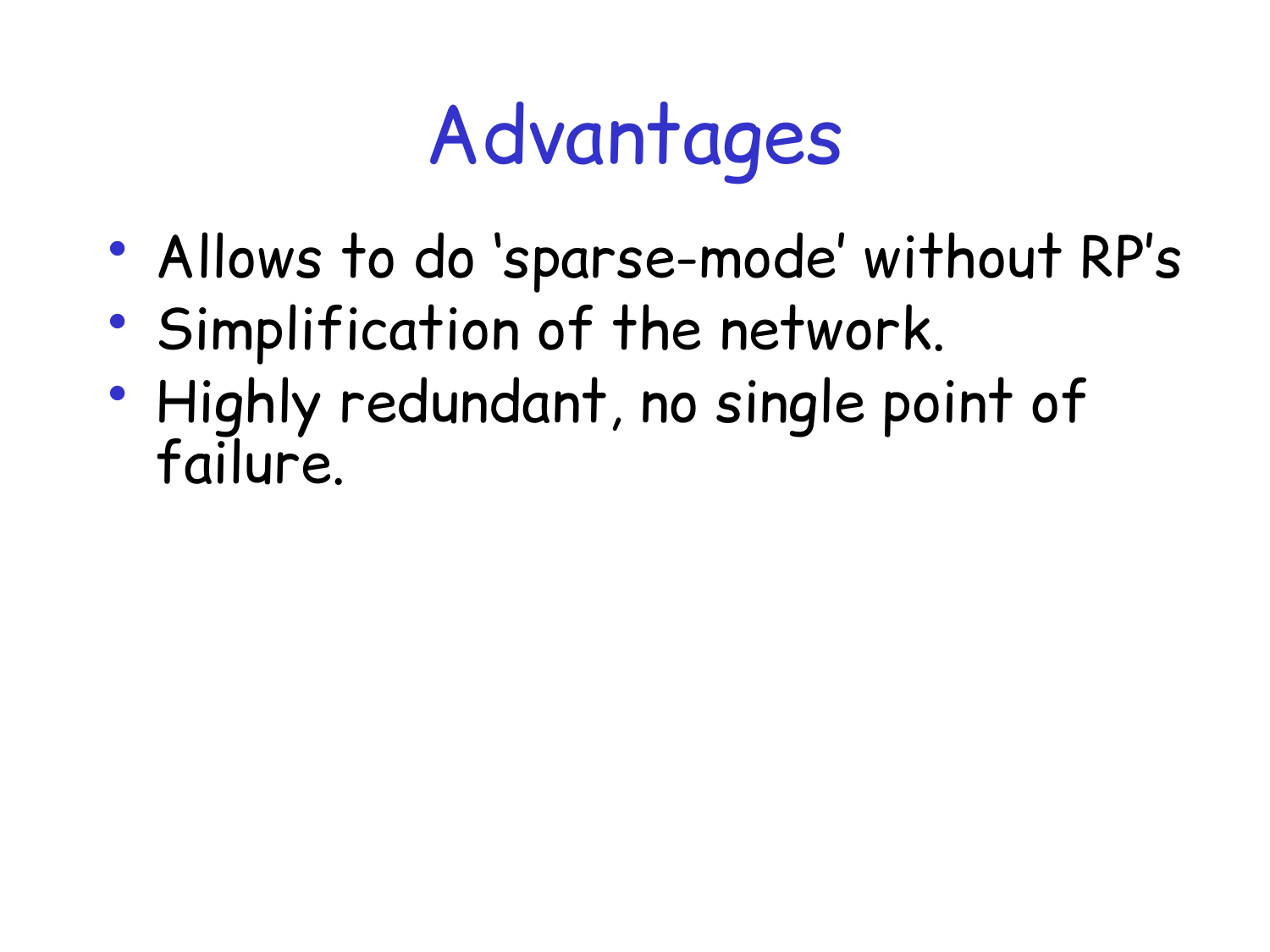

# Advantages
Allows to do ‘sparse-mode’ without RP’s
Simplification of the network.
Highly redundant, no single point of failure.